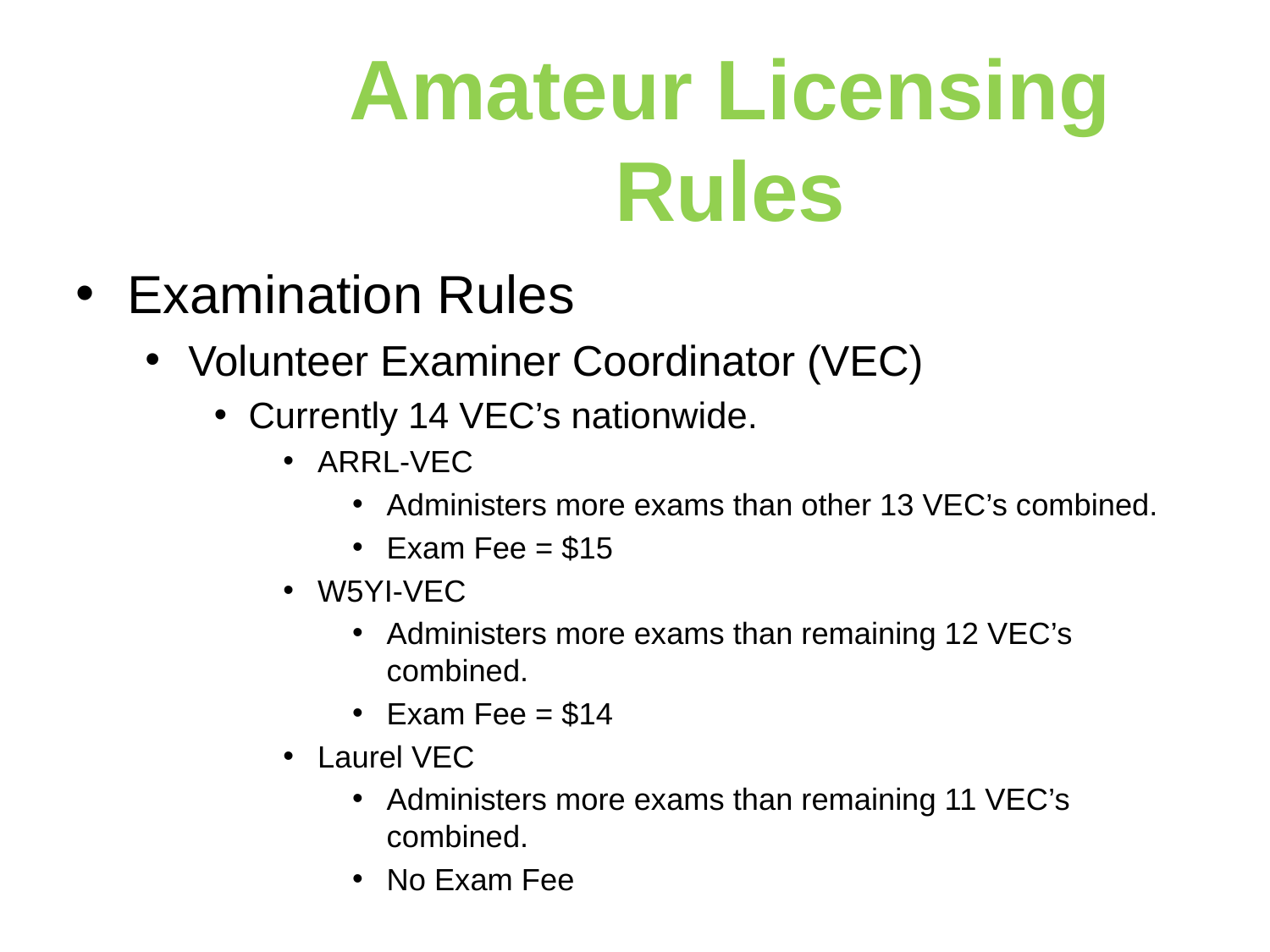

Amateur Licensing Rules
Examination Rules
Volunteer Examiner Coordinator (VEC)
Currently 14 VEC’s nationwide.
ARRL-VEC
Administers more exams than other 13 VEC’s combined.
Exam Fee = $15
W5YI-VEC
Administers more exams than remaining 12 VEC’s combined.
Exam Fee = $14
Laurel VEC
Administers more exams than remaining 11 VEC’s combined.
No Exam Fee